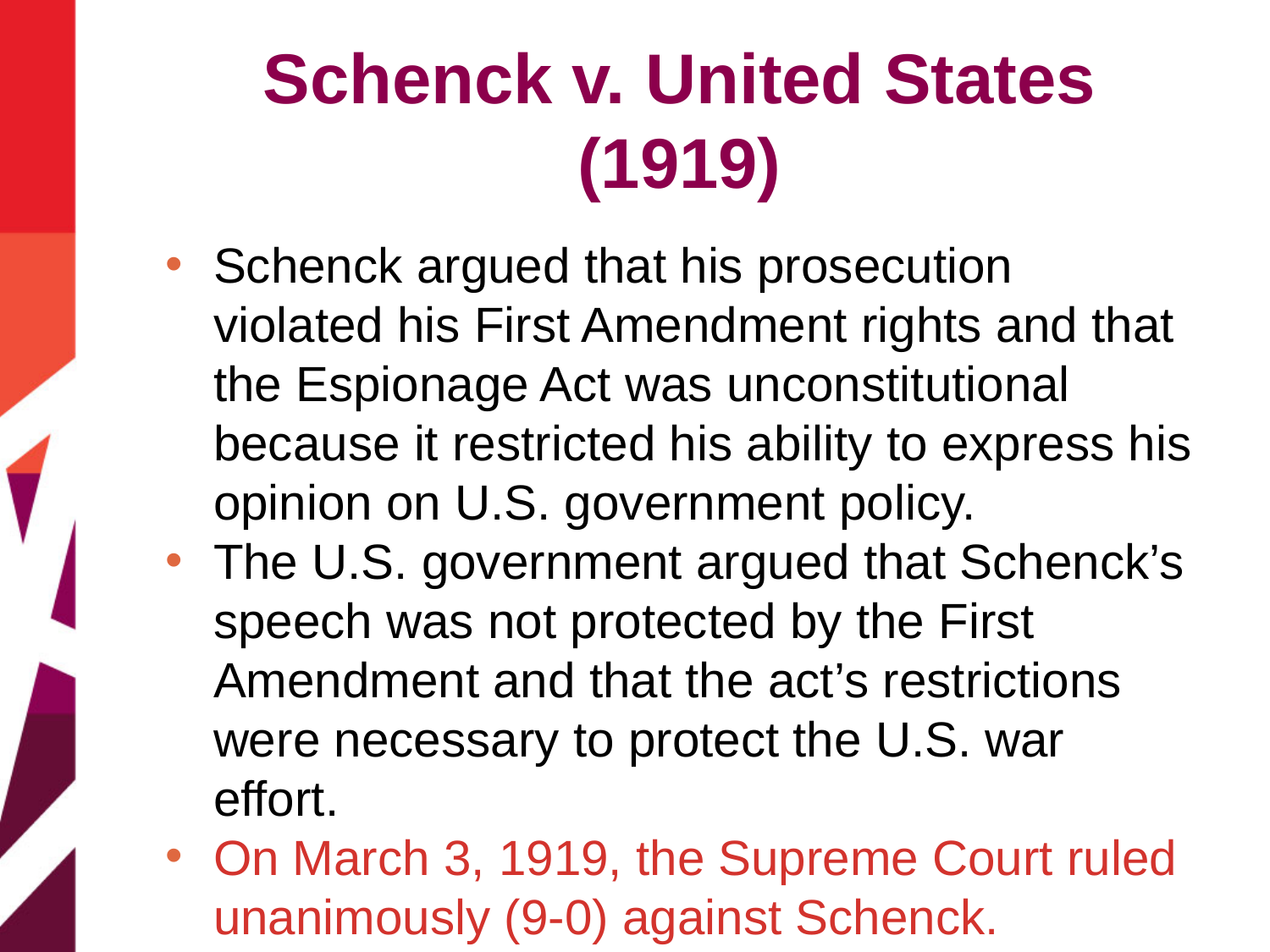

# Schenck v. United States (1919)
Schenck argued that his prosecution violated his First Amendment rights and that the Espionage Act was unconstitutional because it restricted his ability to express his opinion on U.S. government policy.
The U.S. government argued that Schenck’s speech was not protected by the First Amendment and that the act’s restrictions were necessary to protect the U.S. war effort.
On March 3, 1919, the Supreme Court ruled unanimously (9-0) against Schenck.